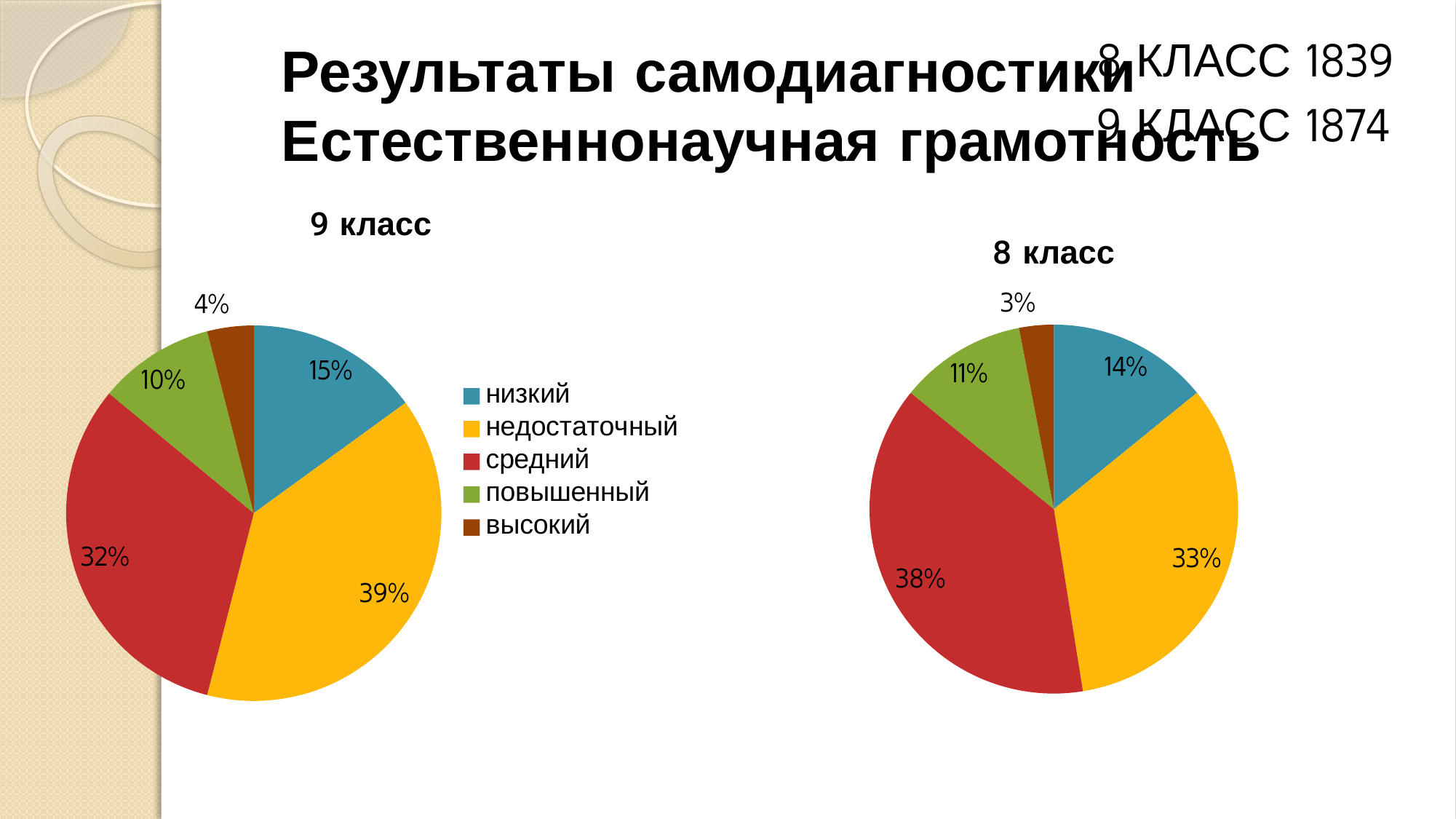

# Результаты самодиагностики Естественнонаучная грамотность
8 КЛАСС	1839
9 КЛАСС	1874

### Chart:

| Category | 9 класс |
|---|---|
| низкий | 0.15000000000000005 |
| недостаточный | 0.3900000000000001 |
| средний | 0.3200000000000001 |
| повышенный | 0.1 |
| высокий | 0.040000000000000015 |

### Chart:

| Category | 8 класс |
|---|---|
|  | 0.14 |
|  | 0.3300000000000001 |
|  | 0.3800000000000001 |
|  | 0.11 |
|  | 0.030000000000000002 |